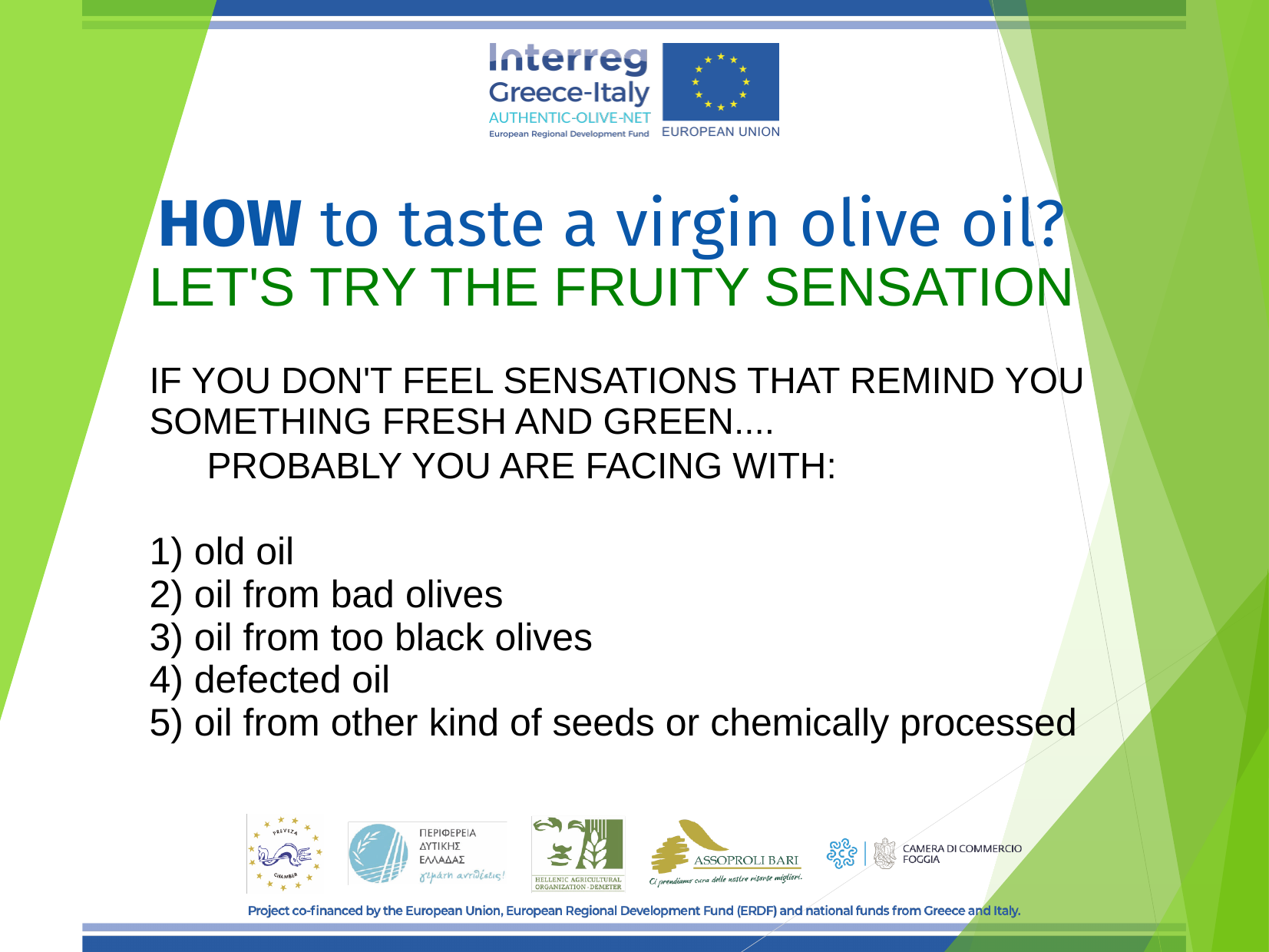

HOW to taste a virgin olive oil?
LET'S TRY THE FRUITY SENSATION
IF YOU DON'T FEEL SENSATIONS THAT REMIND YOU SOMETHING FRESH AND GREEN....
PROBABLY YOU ARE FACING WITH:
1) old oil
2) oil from bad olives
3) oil from too black olives
4) defected oil
5) oil from other kind of seeds or chemically processed